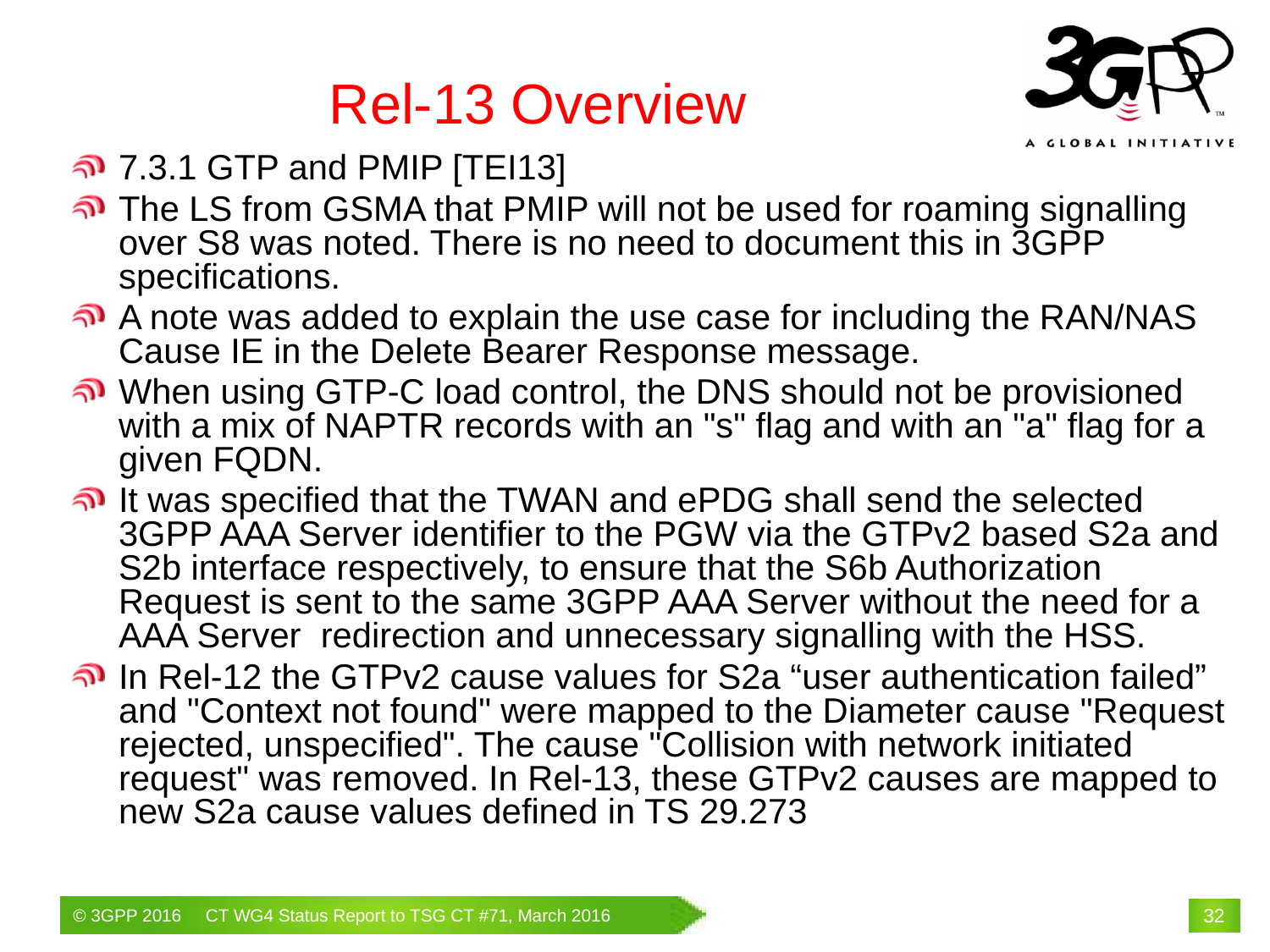

# Rel-13 Overview
7.3.1 GTP and PMIP [TEI13]
The LS from GSMA that PMIP will not be used for roaming signalling over S8 was noted. There is no need to document this in 3GPP specifications.
A note was added to explain the use case for including the RAN/NAS Cause IE in the Delete Bearer Response message.
When using GTP-C load control, the DNS should not be provisioned with a mix of NAPTR records with an "s" flag and with an "a" flag for a given FQDN.
It was specified that the TWAN and ePDG shall send the selected 3GPP AAA Server identifier to the PGW via the GTPv2 based S2a and S2b interface respectively, to ensure that the S6b Authorization Request is sent to the same 3GPP AAA Server without the need for a AAA Server  redirection and unnecessary signalling with the HSS.
In Rel-12 the GTPv2 cause values for S2a “user authentication failed” and "Context not found" were mapped to the Diameter cause "Request rejected, unspecified". The cause "Collision with network initiated request" was removed. In Rel-13, these GTPv2 causes are mapped to new S2a cause values defined in TS 29.273